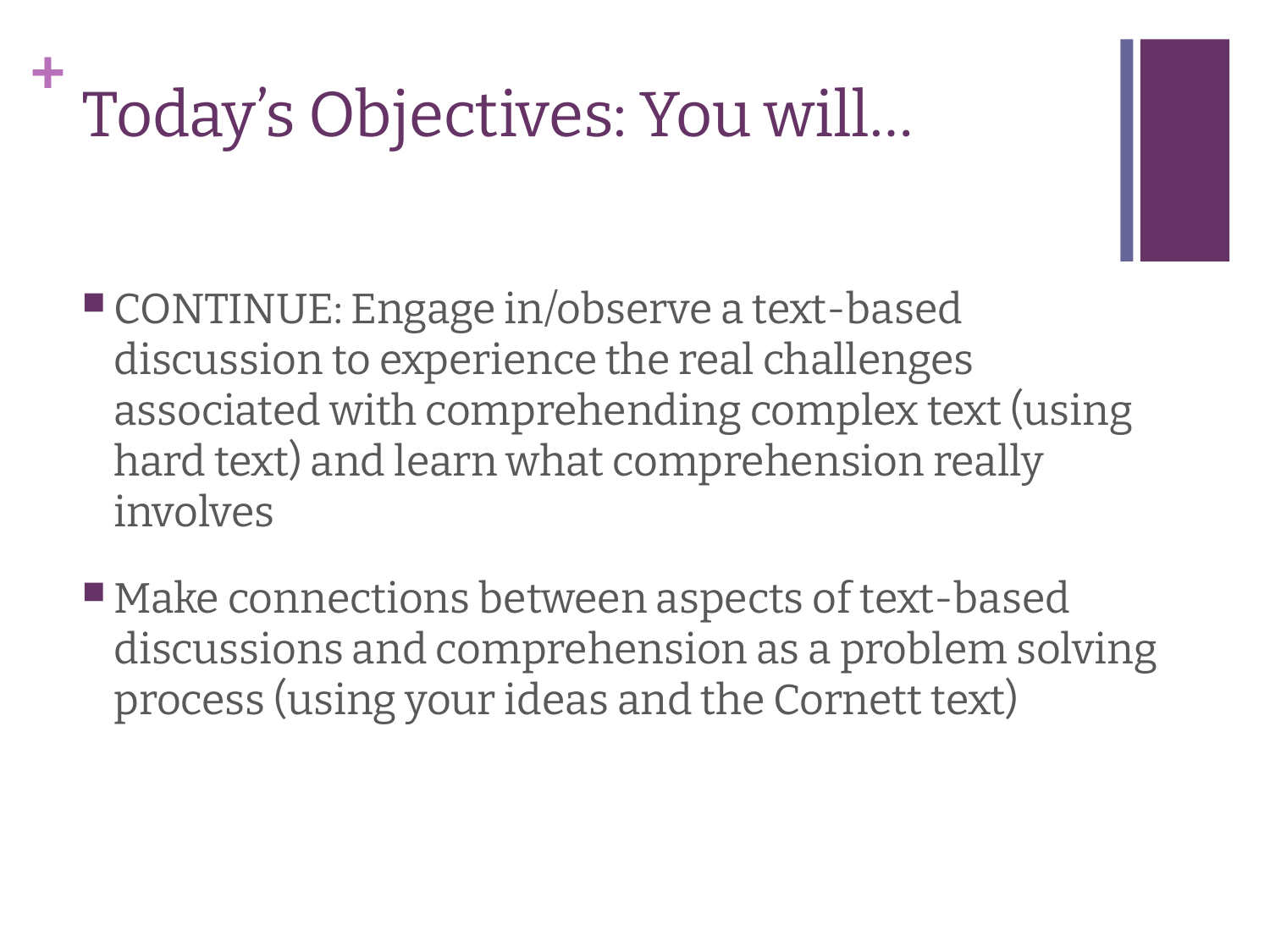

# Today’s Objectives: You will…
CONTINUE: Engage in/observe a text-based discussion to experience the real challenges associated with comprehending complex text (using hard text) and learn what comprehension really involves
Make connections between aspects of text-based discussions and comprehension as a problem solving process (using your ideas and the Cornett text)